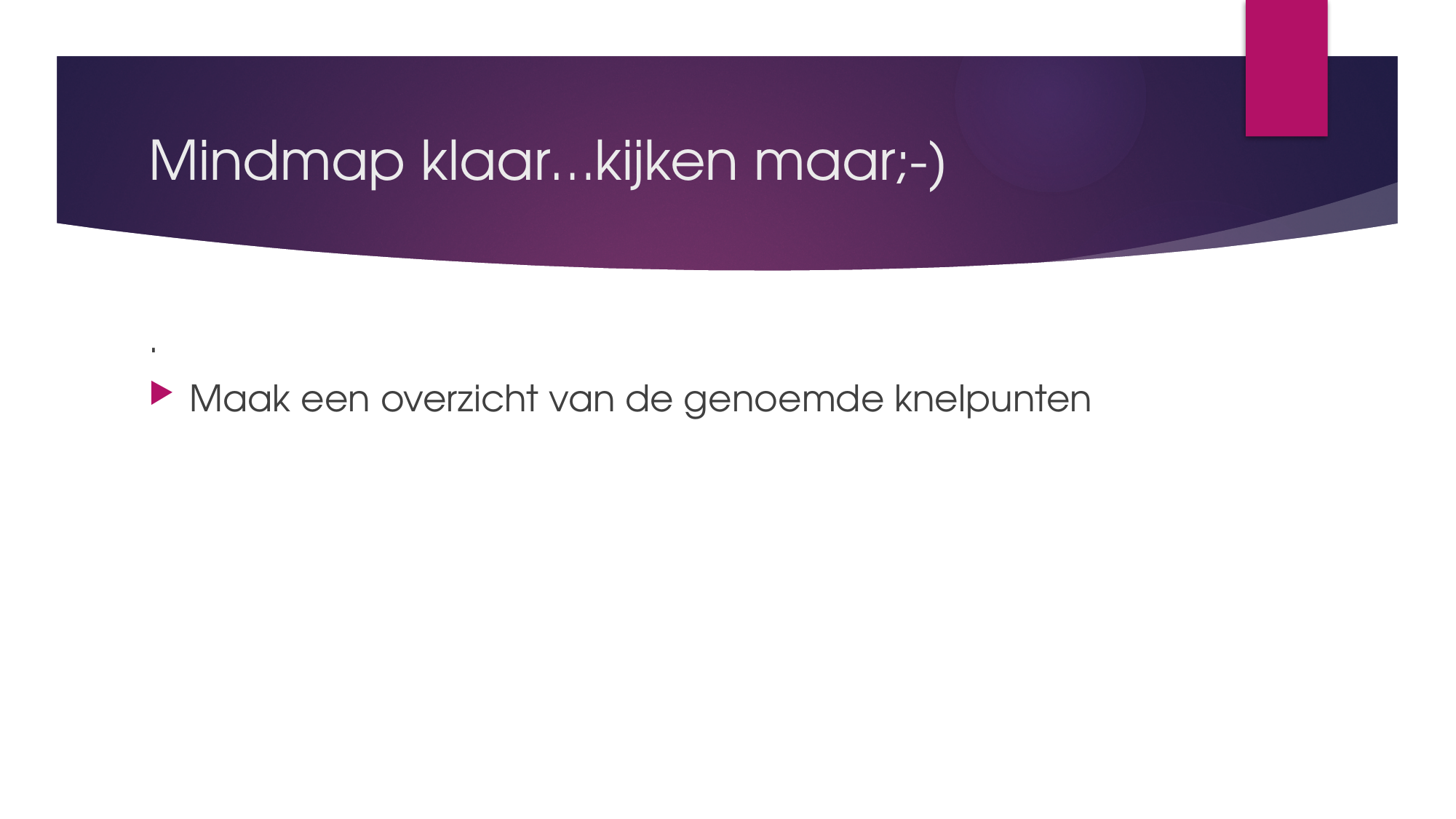

# Mindmap klaar…kijken maar;-)
.
Maak een overzicht van de genoemde knelpunten